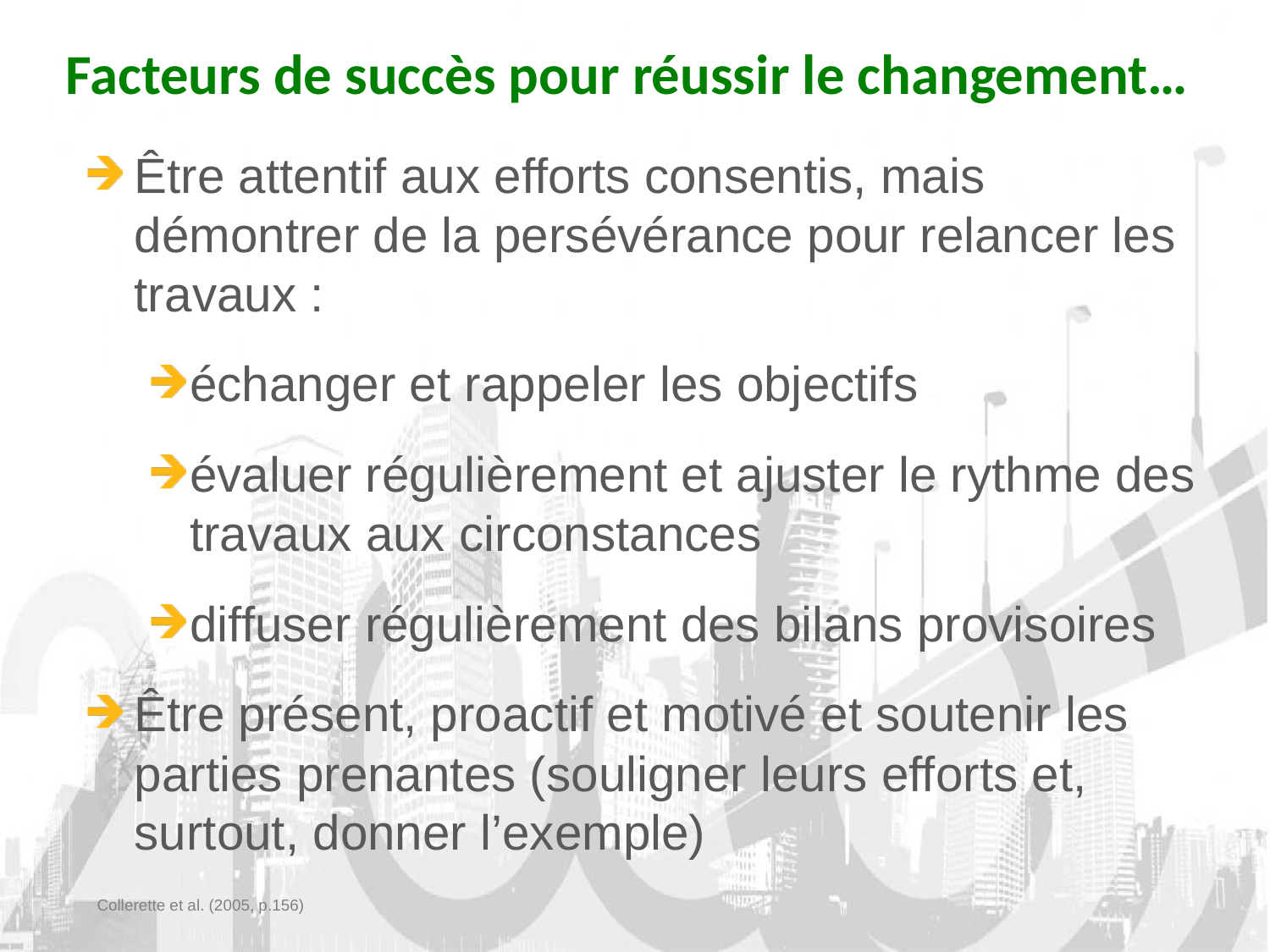

# Facteurs de succès pour réussir le changement…
Être attentif aux efforts consentis, mais démontrer de la persévérance pour relancer les travaux :
échanger et rappeler les objectifs
évaluer régulièrement et ajuster le rythme des travaux aux circonstances
diffuser régulièrement des bilans provisoires
Être présent, proactif et motivé et soutenir les parties prenantes (souligner leurs efforts et, surtout, donner l’exemple)
Collerette et al. (2005, p.156)